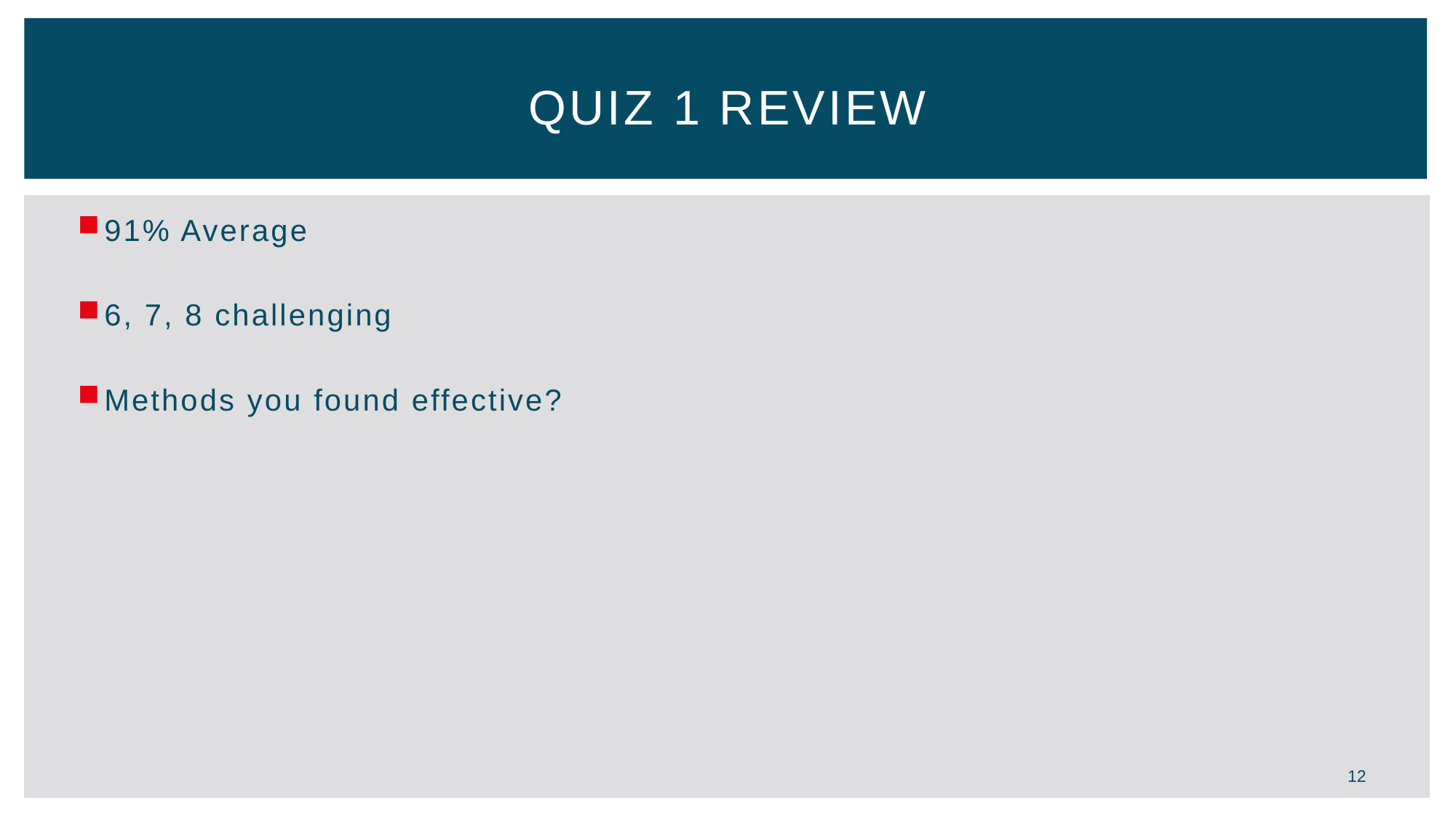

# Quiz 1 Review
91% Average

6, 7, 8 challenging

Methods you found effective?
12